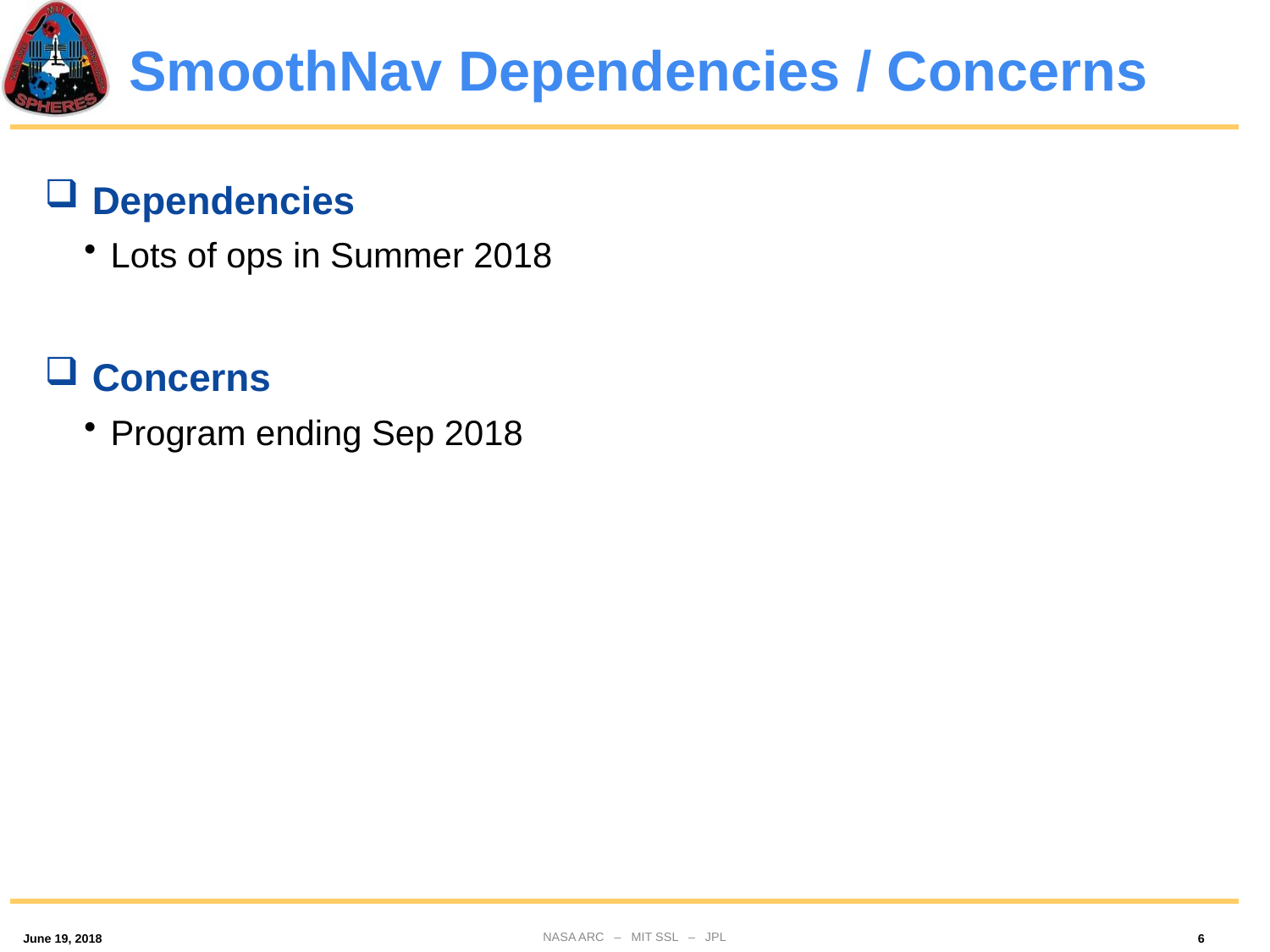

# SmoothNav Dependencies / Concerns
Dependencies
Lots of ops in Summer 2018

Concerns
Program ending Sep 2018
NASA ARC   –   MIT SSL   –   JPL